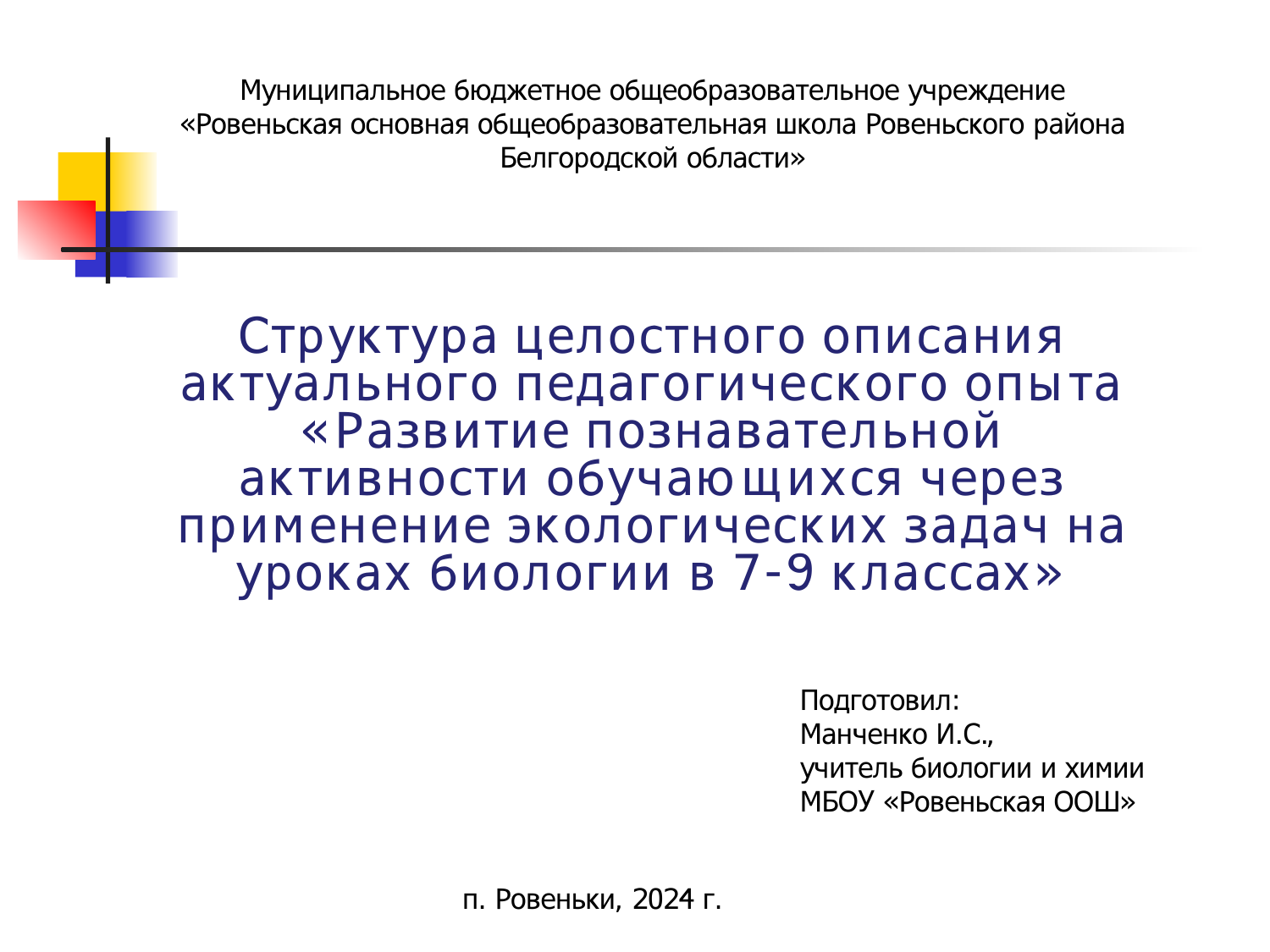

Муниципальное бюджетное общеобразовательное учреждение
«Ровеньская основная общеобразовательная школа Ровеньского района Белгородской области»
Структура целостного описания
актуального педагогического опыта «Развитие познавательной активности обучающихся через применение экологических задач на уроках биологии в 7-9 классах»
Подготовил:
Манченко И.С.,
учитель биологии и химии
МБОУ «Ровеньская ООШ»
п. Ровеньки, 2024 г.